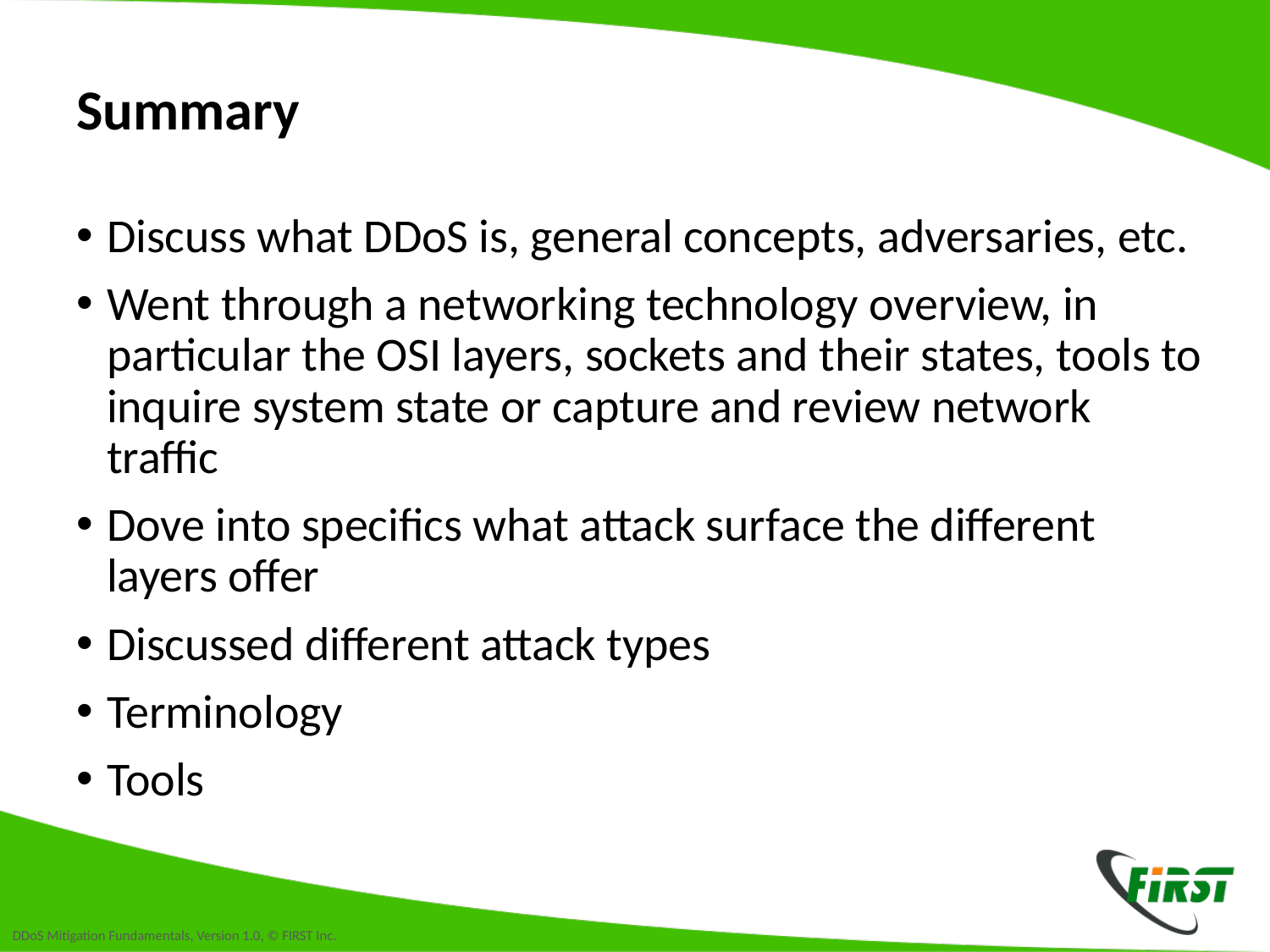

# Summary
Discuss what DDoS is, general concepts, adversaries, etc.
Went through a networking technology overview, in particular the OSI layers, sockets and their states, tools to inquire system state or capture and review network traffic
Dove into specifics what attack surface the different layers offer
Discussed different attack types
Terminology
Tools